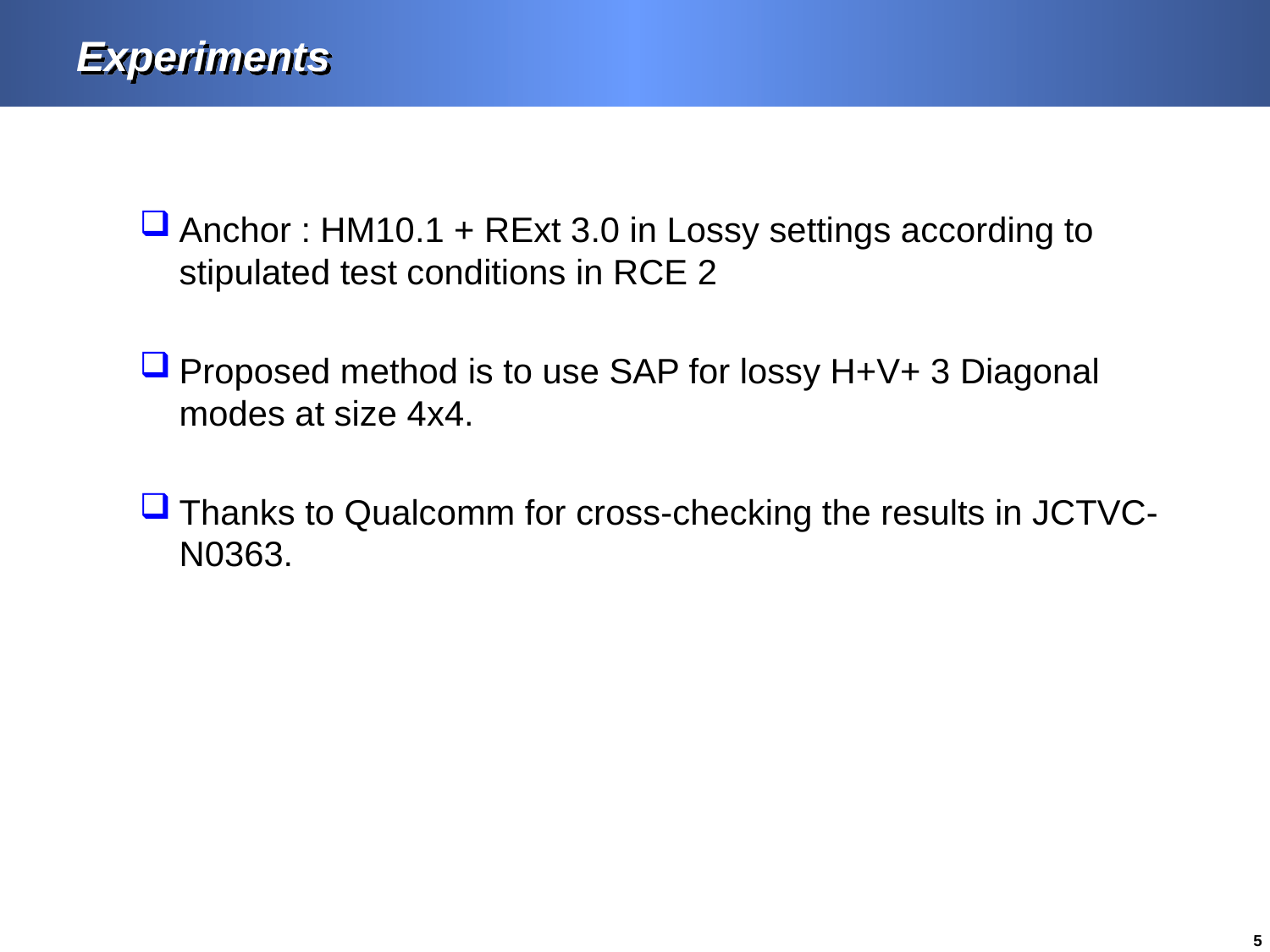

# Experiments
Anchor : HM10.1 + RExt 3.0 in Lossy settings according to stipulated test conditions in RCE 2

Proposed method is to use SAP for lossy H+V+ 3 Diagonal modes at size 4x4.

Thanks to Qualcomm for cross-checking the results in JCTVC-N0363.

5